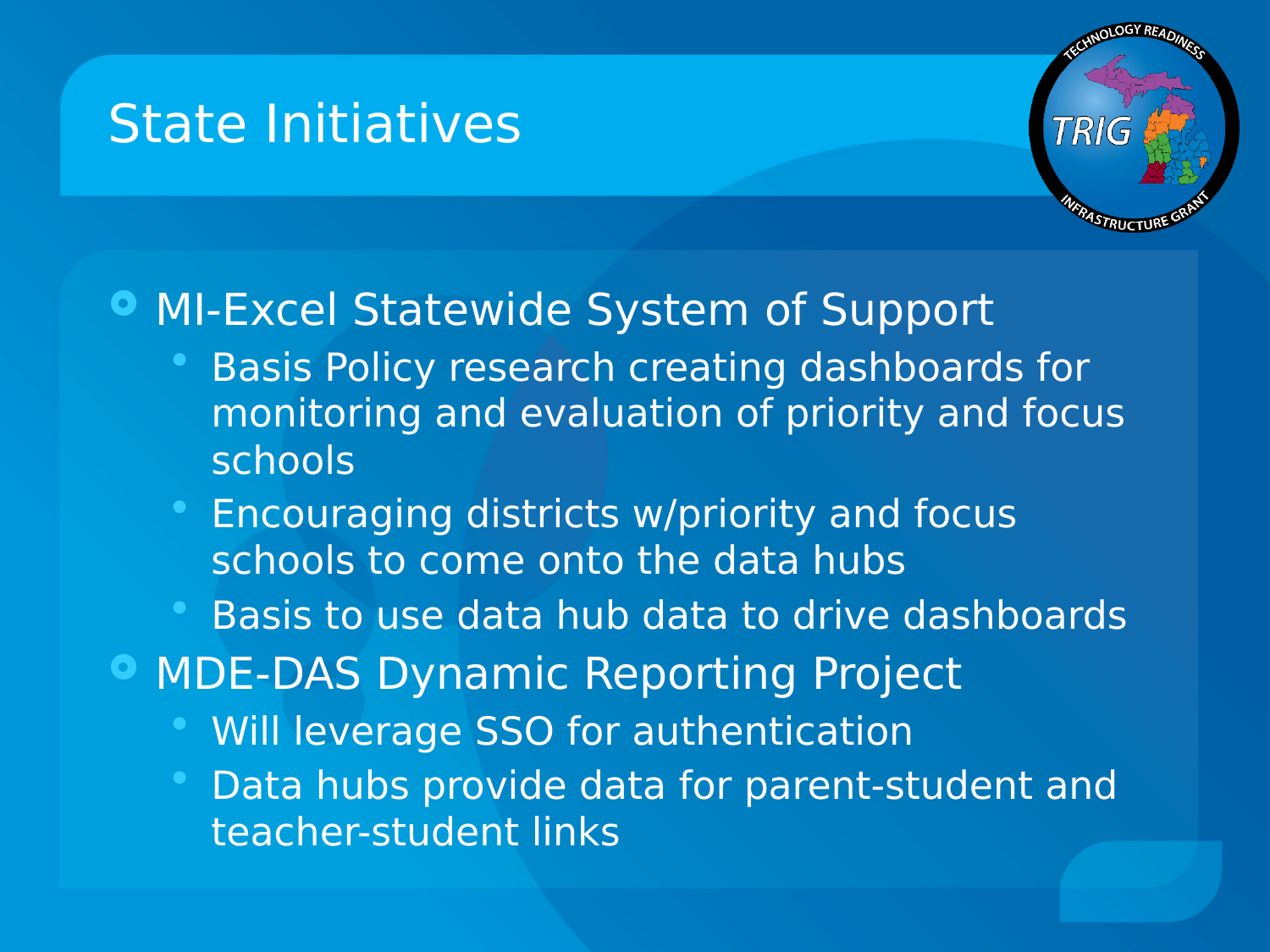

# State Initiatives
MI-Excel Statewide System of Support
Basis Policy research creating dashboards for monitoring and evaluation of priority and focus schools
Encouraging districts w/priority and focus schools to come onto the data hubs
Basis to use data hub data to drive dashboards
MDE-DAS Dynamic Reporting Project
Will leverage SSO for authentication
Data hubs provide data for parent-student and teacher-student links